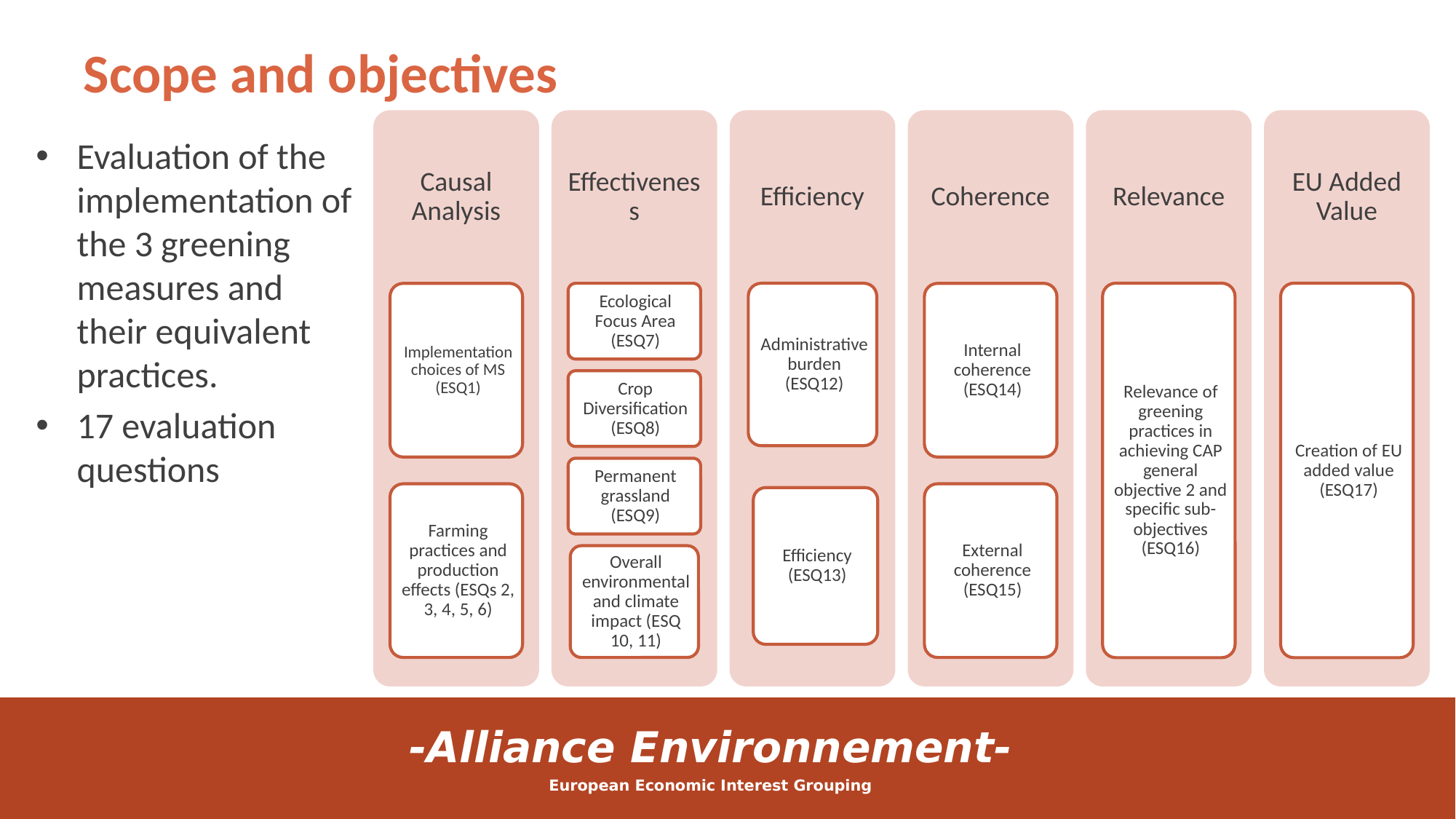

# Scope and objectives
Causal Analysis
Implementation choices of MS (ESQ1)
Farming practices and production effects (ESQs 2, 3, 4, 5, 6)
Effectiveness
Ecological Focus Area (ESQ7)
Crop Diversification (ESQ8)
Permanent grassland (ESQ9)
Overall environmental and climate impact (ESQ 10, 11)
Efficiency
Administrative burden (ESQ12)
Efficiency (ESQ13)
Coherence
Internal coherence (ESQ14)
External coherence (ESQ15)
Relevance
Relevance of greening practices in achieving CAP general objective 2 and specific sub-objectives (ESQ16)
EU Added Value
Creation of EU added value (ESQ17)
Evaluation of the implementation of the 3 greening measures and their equivalent practices.
17 evaluation questions